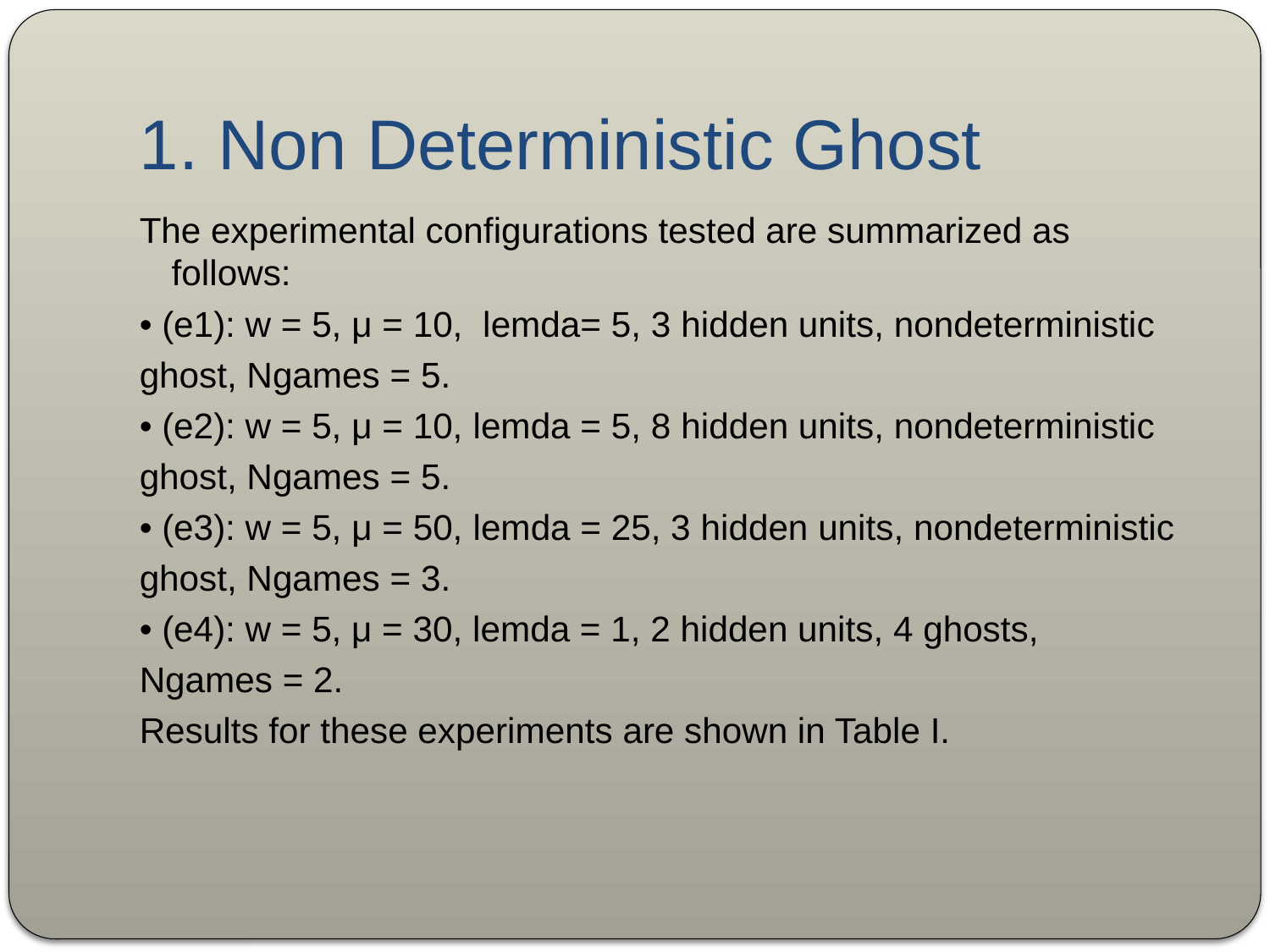

# 1. Non Deterministic Ghost
The experimental configurations tested are summarized as follows:
• (e1): w = 5, μ = 10,  lemda= 5, 3 hidden units, nondeterministic
ghost, Ngames = 5.
• (e2): w = 5, μ = 10, lemda = 5, 8 hidden units, nondeterministic
ghost, Ngames = 5.
• (e3): w = 5, μ = 50, lemda = 25, 3 hidden units, nondeterministic
ghost, Ngames = 3.
• (e4): w = 5, μ = 30, lemda = 1, 2 hidden units, 4 ghosts,
Ngames = 2.
Results for these experiments are shown in Table I.